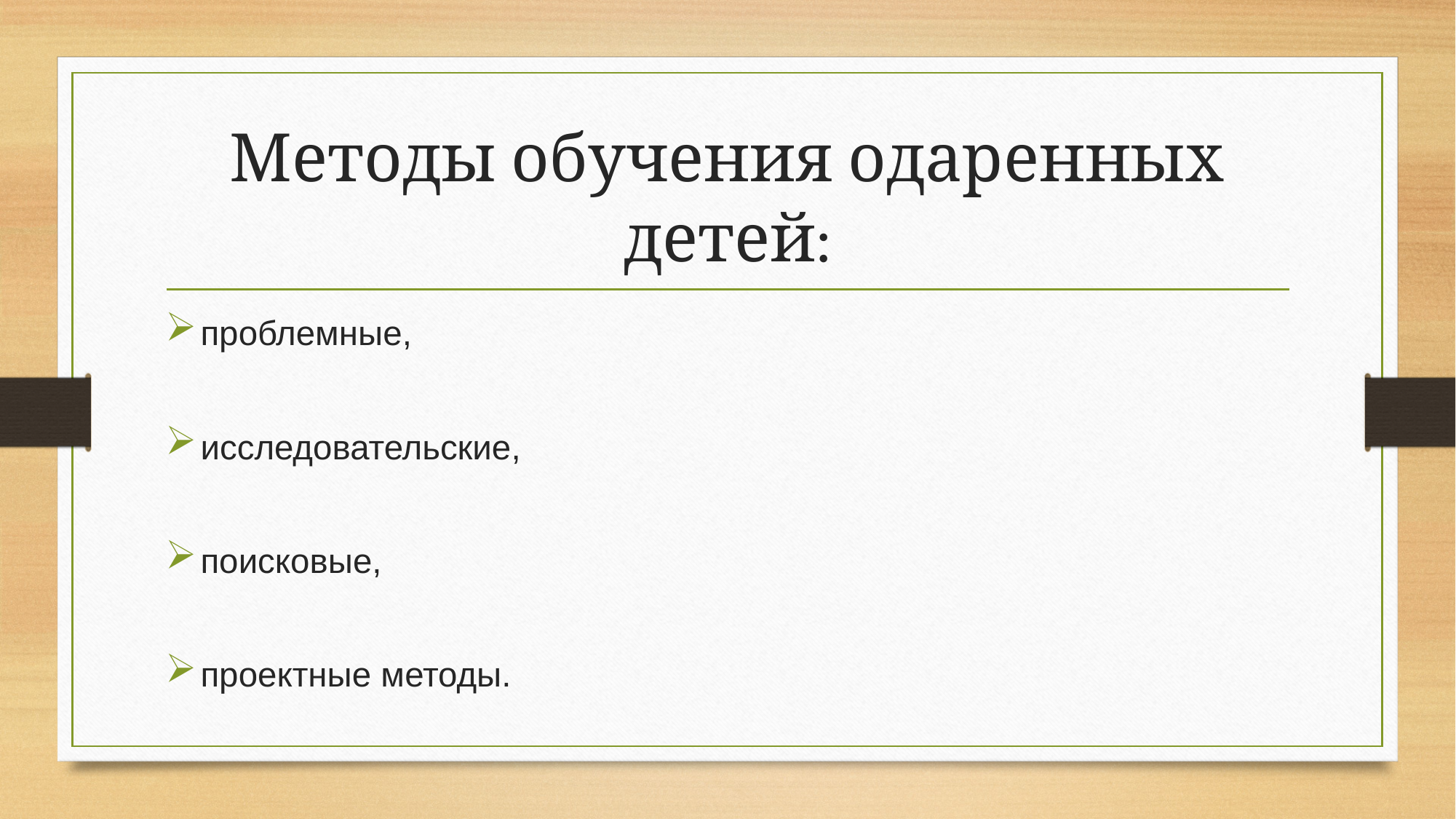

# Методы обучения одаренных детей:
проблемные,

исследовательские,

поисковые,

проектные методы.